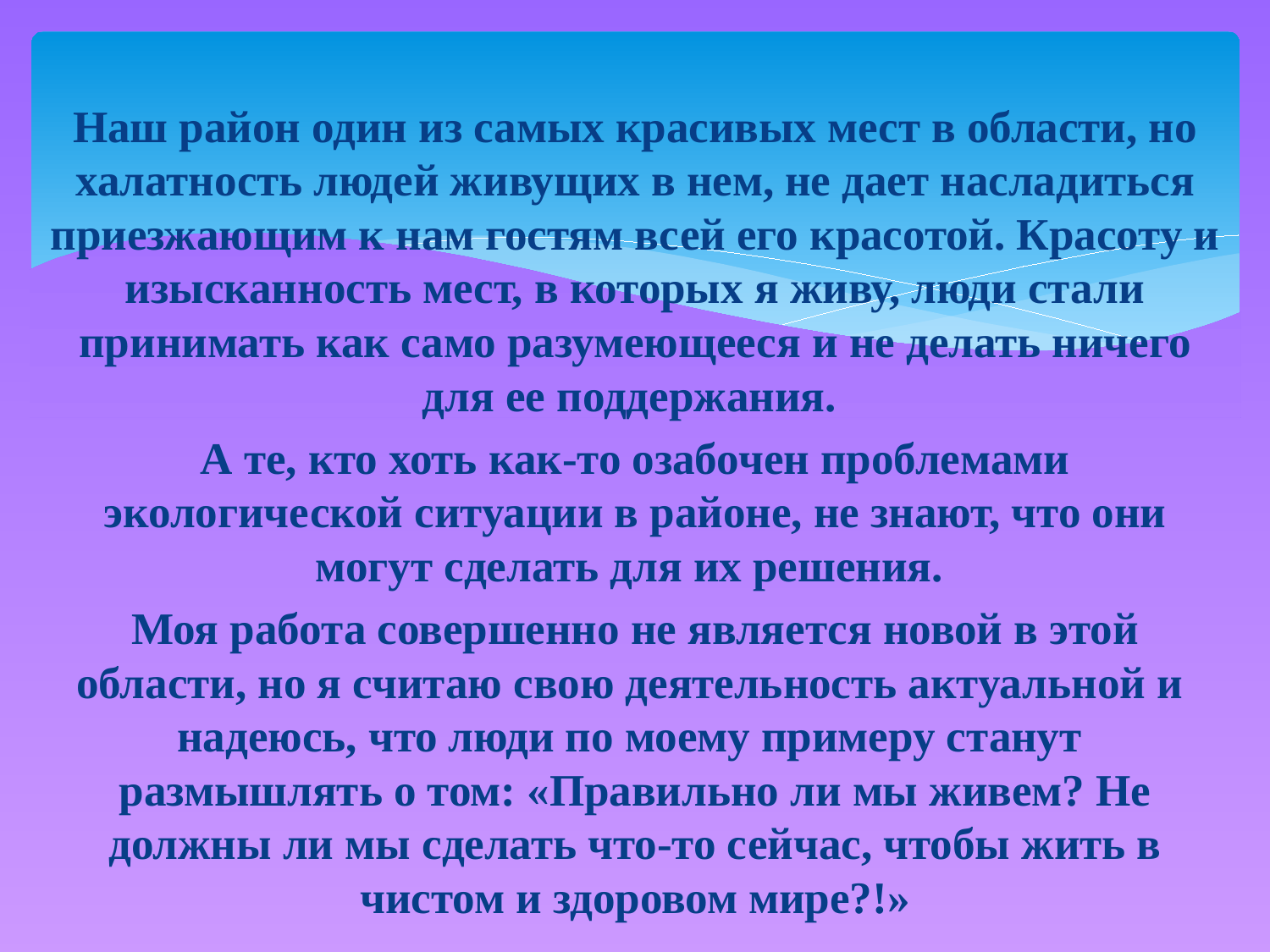

Наш район один из самых красивых мест в области, но халатность людей живущих в нем, не дает насладиться приезжающим к нам гостям всей его красотой. Красоту и изысканность мест, в которых я живу, люди стали принимать как само разумеющееся и не делать ничего для ее поддержания.
А те, кто хоть как-то озабочен проблемами экологической ситуации в районе, не знают, что они могут сделать для их решения.
Моя работа совершенно не является новой в этой области, но я считаю свою деятельность актуальной и  надеюсь, что люди по моему примеру станут  размышлять о том: «Правильно ли мы живем? Не должны ли мы сделать что-то сейчас, чтобы жить в чистом и здоровом мире?!»